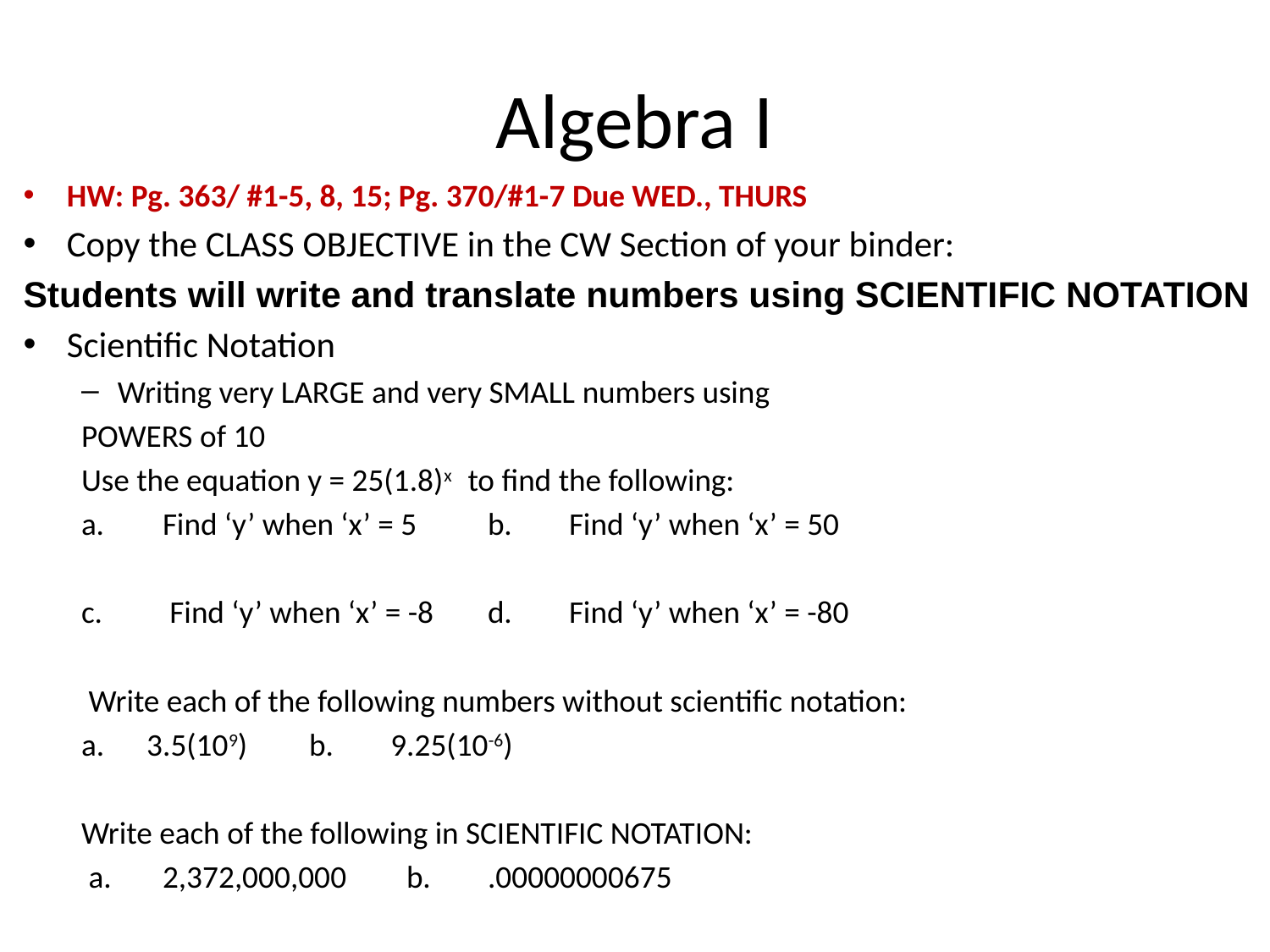

# Algebra I
HW: Pg. 363/ #1-5, 8, 15; Pg. 370/#1-7 Due WED., THURS
Copy the CLASS OBJECTIVE in the CW Section of your binder:
Students will write and translate numbers using SCIENTIFIC NOTATION
Scientific Notation
Writing very LARGE and very SMALL numbers using
	POWERS of 10
Use the equation y = 25(1.8)x    to find the following:
a.	Find ‘y’ when ‘x’ = 5 		b.	Find ‘y’ when ‘x’ = 50

c.	 Find ‘y’ when ‘x’ = -8		d.	Find ‘y’ when ‘x’ = -80

 Write each of the following numbers without scientific notation:
3.5(109)		b.	9.25(10-6)

Write each of the following in SCIENTIFIC NOTATION:
 a.	2,372,000,000		b.	.00000000675